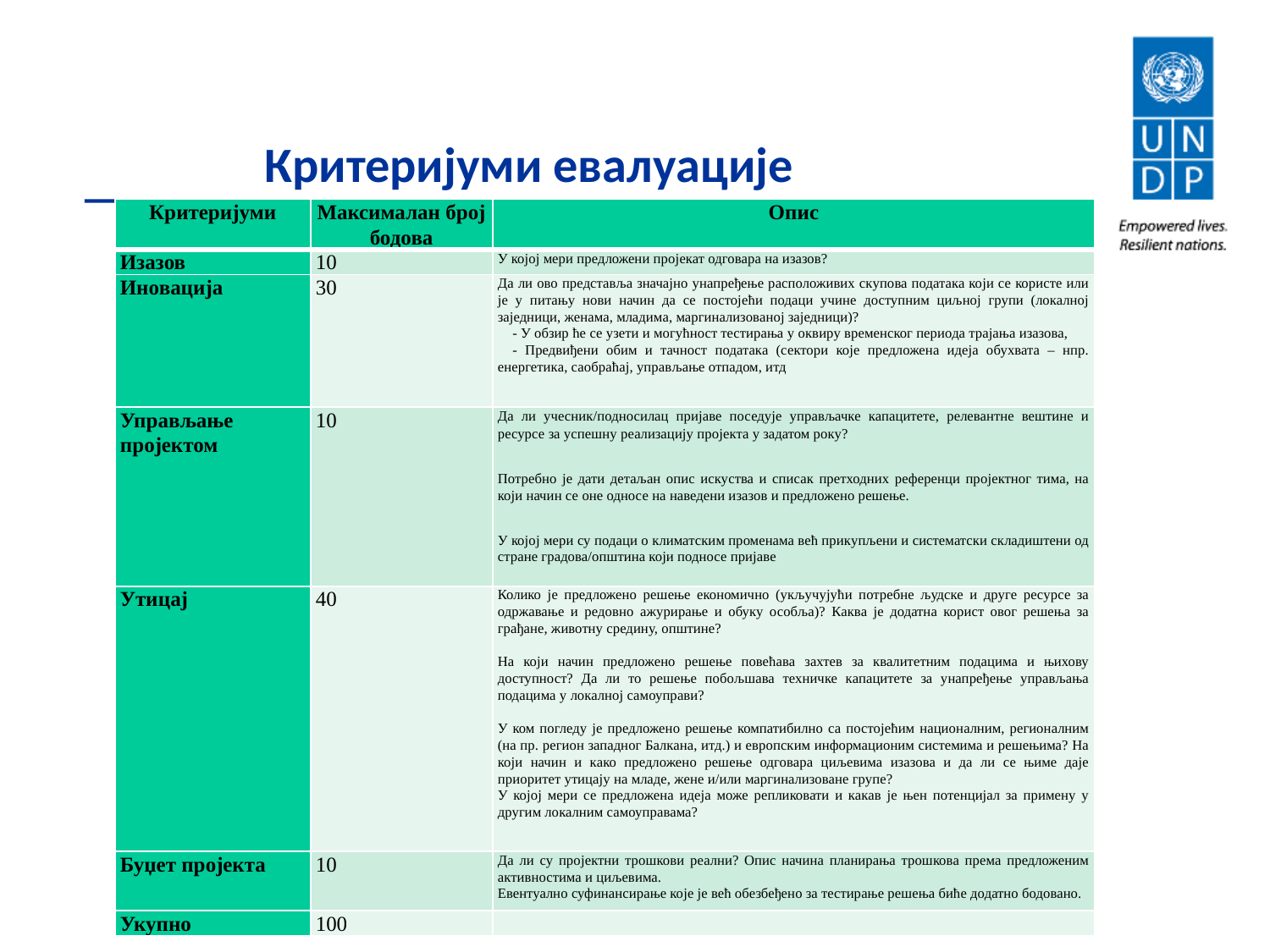

Критеријуми евалуације

| Критеријуми | Максималан број бодова | Опис |
| --- | --- | --- |
| Изазов | 10 | У којој мери предложени пројекат одговара на изазов? |
| Иновација | 30 | Да ли ово представља значајно унапређење расположивих скупова података који се користе или је у питању нови начин да се постојећи подаци учине доступним циљној групи (локалној заједници, женама, младима, маргинализованој заједници)? - У обзир ће се узети и могућност тестирања у оквиру временског периода трајања изазова, - Предвиђени обим и тачност података (сектори које предложена идеја обухвата – нпр. енергетика, саобраћај, управљање отпадом, итд |
| Управљање пројектом | 10 | Да ли учесник/подносилац пријаве поседује управљачке капацитете, релевантне вештине и ресурсе за успешну реализацију пројекта у задатом року?   Потребно је дати детаљан опис искуства и списак претходних референци пројектног тима, на који начин се оне односе на наведени изазов и предложено решење.   У којој мери су подаци о климатским променама већ прикупљени и систематски складиштени од стране градова/општина који подносе пријаве |
| Утицај | 40 | Колико је предложено решење економично (укључујући потребне људске и друге ресурсе за одржавање и редовно ажурирање и обуку особља)? Каква је додатна корист овог решења за грађане, животну средину, општине?   На који начин предложено решење повећава захтев за квалитетним подацима и њихову доступност? Да ли то решење побољшава техничке капацитете за унапређење управљања подацима у локалној самоуправи?   У ком погледу је предложено решење компатибилно са постојећим националним, регионалним (на пр. регион западног Балкана, итд.) и европским информационим системима и решењима? На који начин и како предложено решење одговара циљевима изазова и да ли се њиме даје приоритет утицају на младе, жене и/или маргинализоване групе? У којој мери се предложена идеја може репликовати и какав је њен потенцијал за примену у другим локалним самоуправама? |
| Буџет пројекта | 10 | Да ли су пројектни трошкови реални? Опис начина планирања трошкова према предложеним активностима и циљевима. Евентуално суфинансирање које је већ обезбеђено за тестирање решења биће додатно бодовано. |
| Укупно | 100 |  |